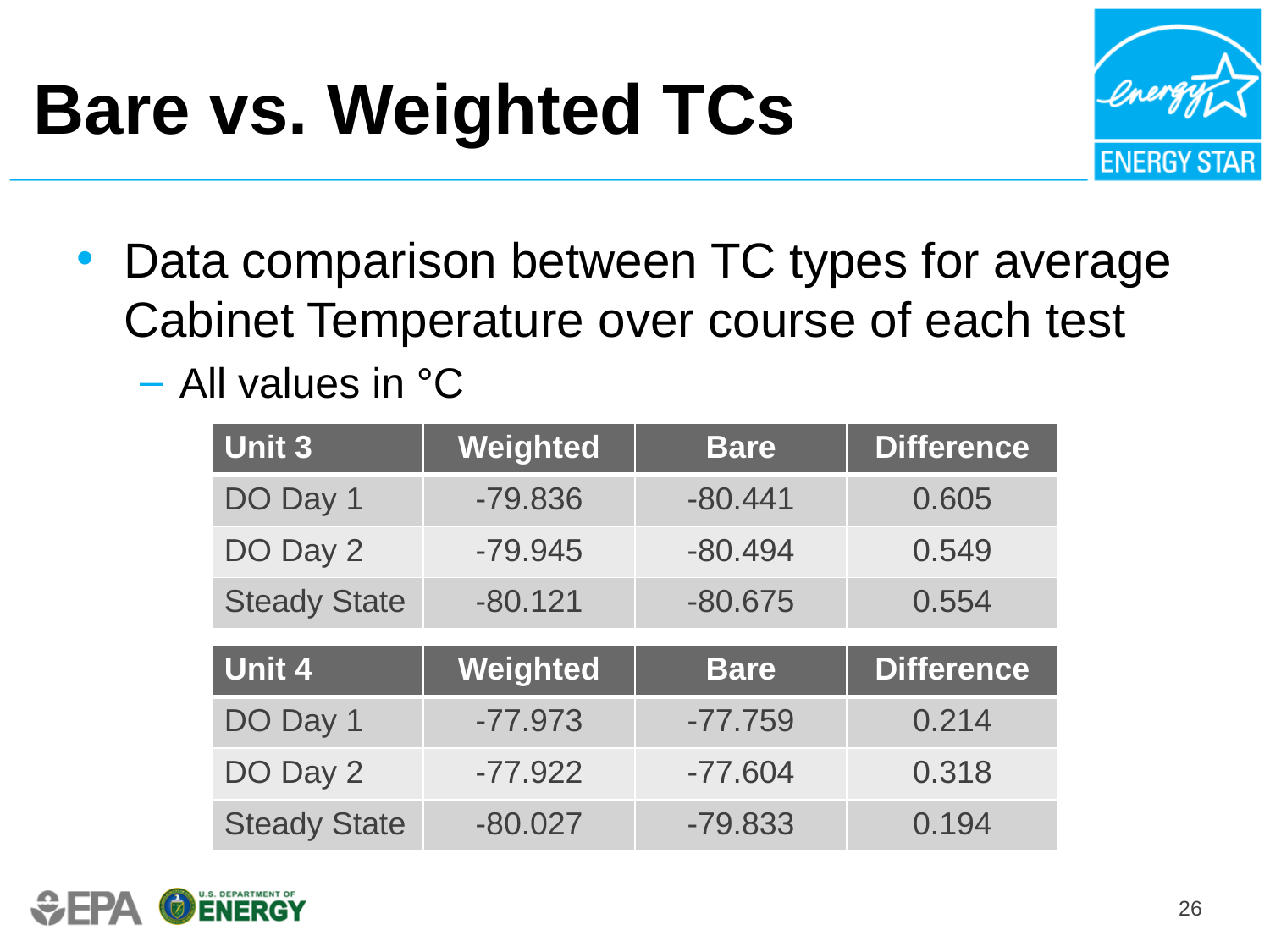

# Bare vs. Weighted TCs
Data comparison between TC types for average Cabinet Temperature over course of each test
All values in °C
| Unit 3 | Weighted | Bare | Difference |
| --- | --- | --- | --- |
| DO Day 1 | -79.836 | -80.441 | 0.605 |
| DO Day 2 | -79.945 | -80.494 | 0.549 |
| Steady State | -80.121 | -80.675 | 0.554 |
| Unit 4 | Weighted | Bare | Difference |
| --- | --- | --- | --- |
| DO Day 1 | -77.973 | -77.759 | 0.214 |
| DO Day 2 | -77.922 | -77.604 | 0.318 |
| Steady State | -80.027 | -79.833 | 0.194 |